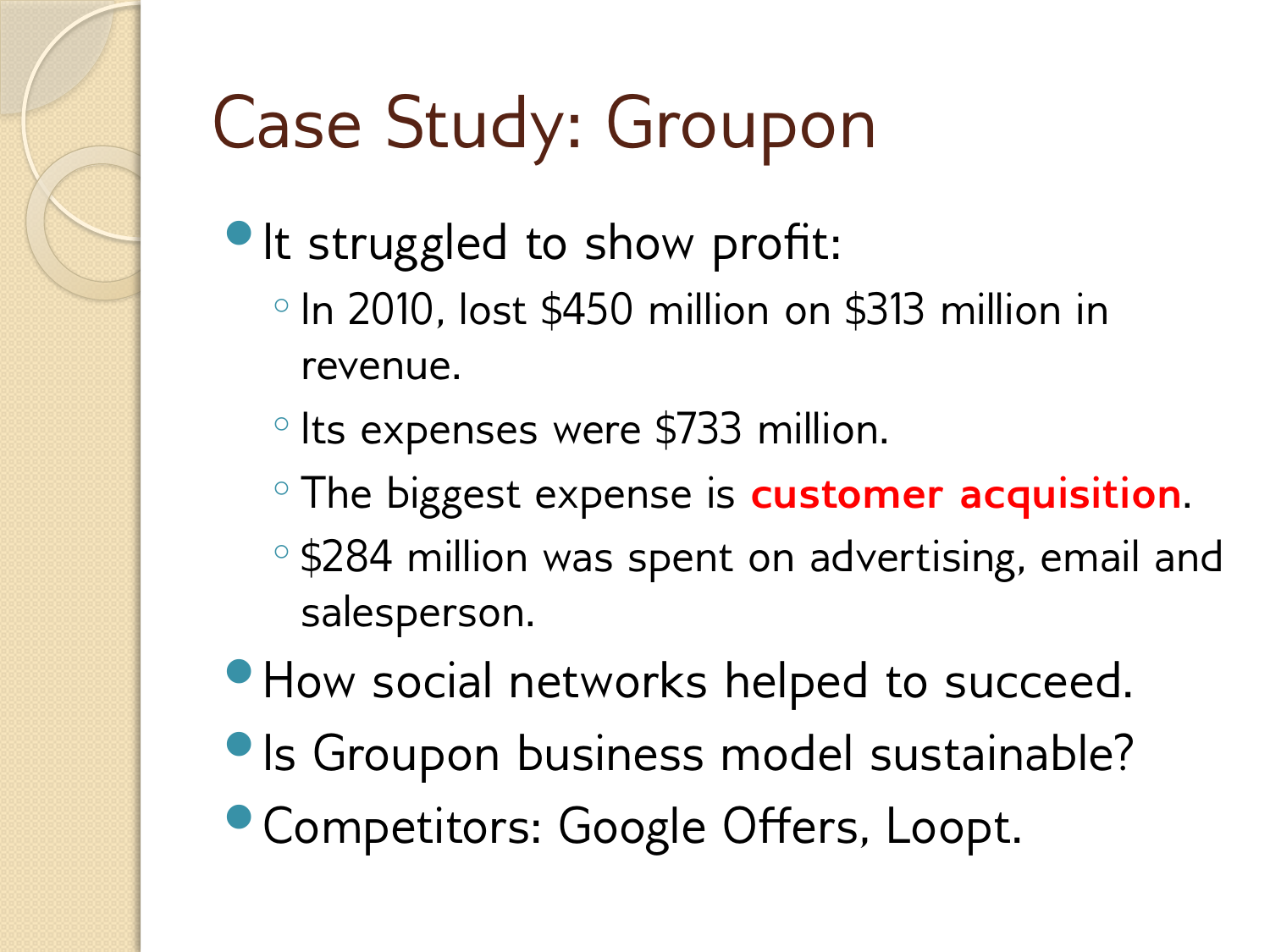

# Case Study: Groupon
It struggled to show profit:
In 2010, lost $450 million on $313 million in revenue.
Its expenses were $733 million.
The biggest expense is customer acquisition.
$284 million was spent on advertising, email and salesperson.
How social networks helped to succeed.
Is Groupon business model sustainable?
Competitors: Google Offers, Loopt.